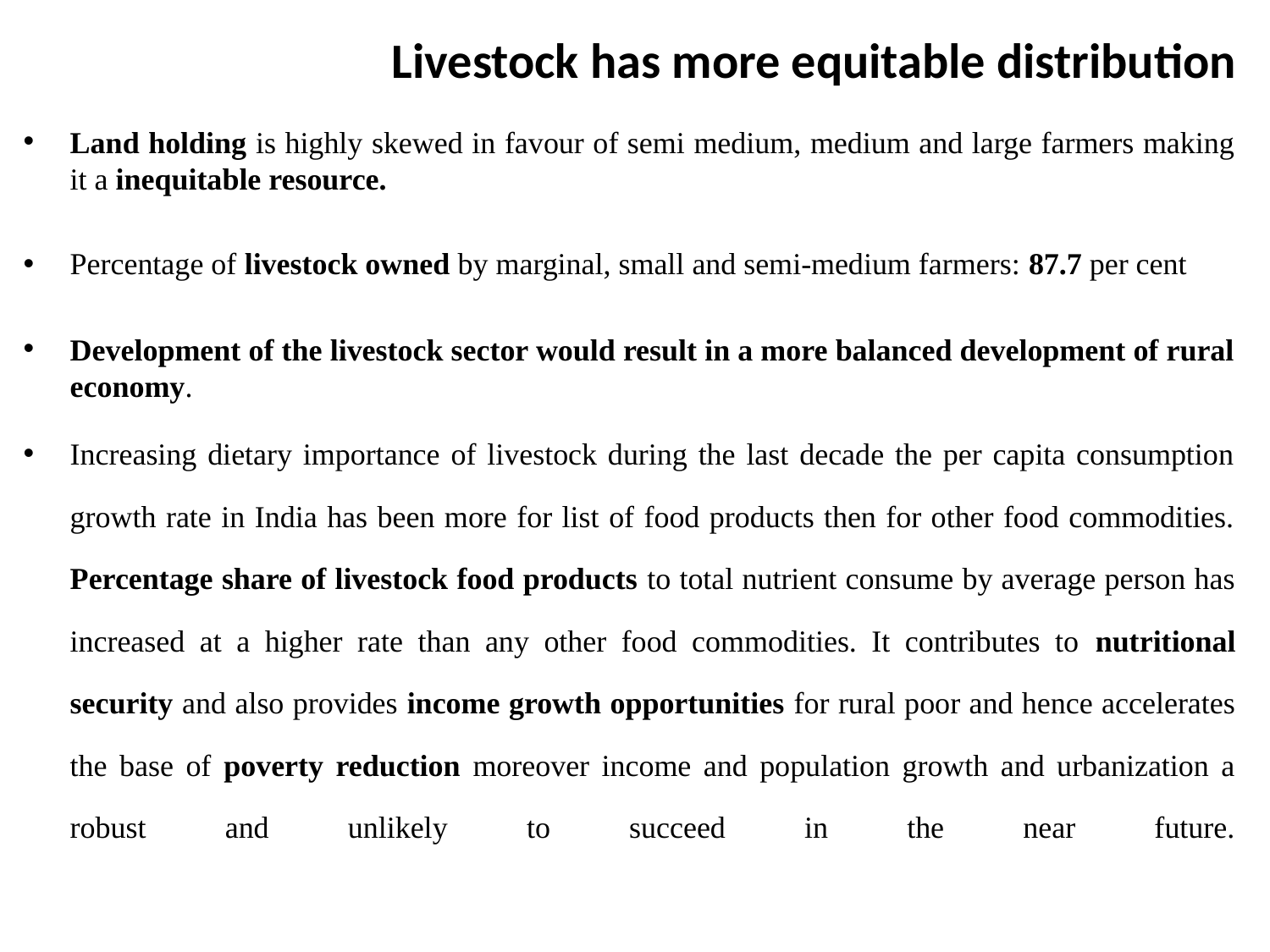

# Livestock has more equitable distribution
Land holding is highly skewed in favour of semi medium, medium and large farmers making it a inequitable resource.

Percentage of livestock owned by marginal, small and semi-medium farmers: 87.7 per cent

Development of the livestock sector would result in a more balanced development of rural economy.
Increasing dietary importance of livestock during the last decade the per capita consumption growth rate in India has been more for list of food products then for other food commodities. Percentage share of livestock food products to total nutrient consume by average person has increased at a higher rate than any other food commodities. It contributes to nutritional security and also provides income growth opportunities for rural poor and hence accelerates the base of poverty reduction moreover income and population growth and urbanization a robust and unlikely to succeed in the near future.